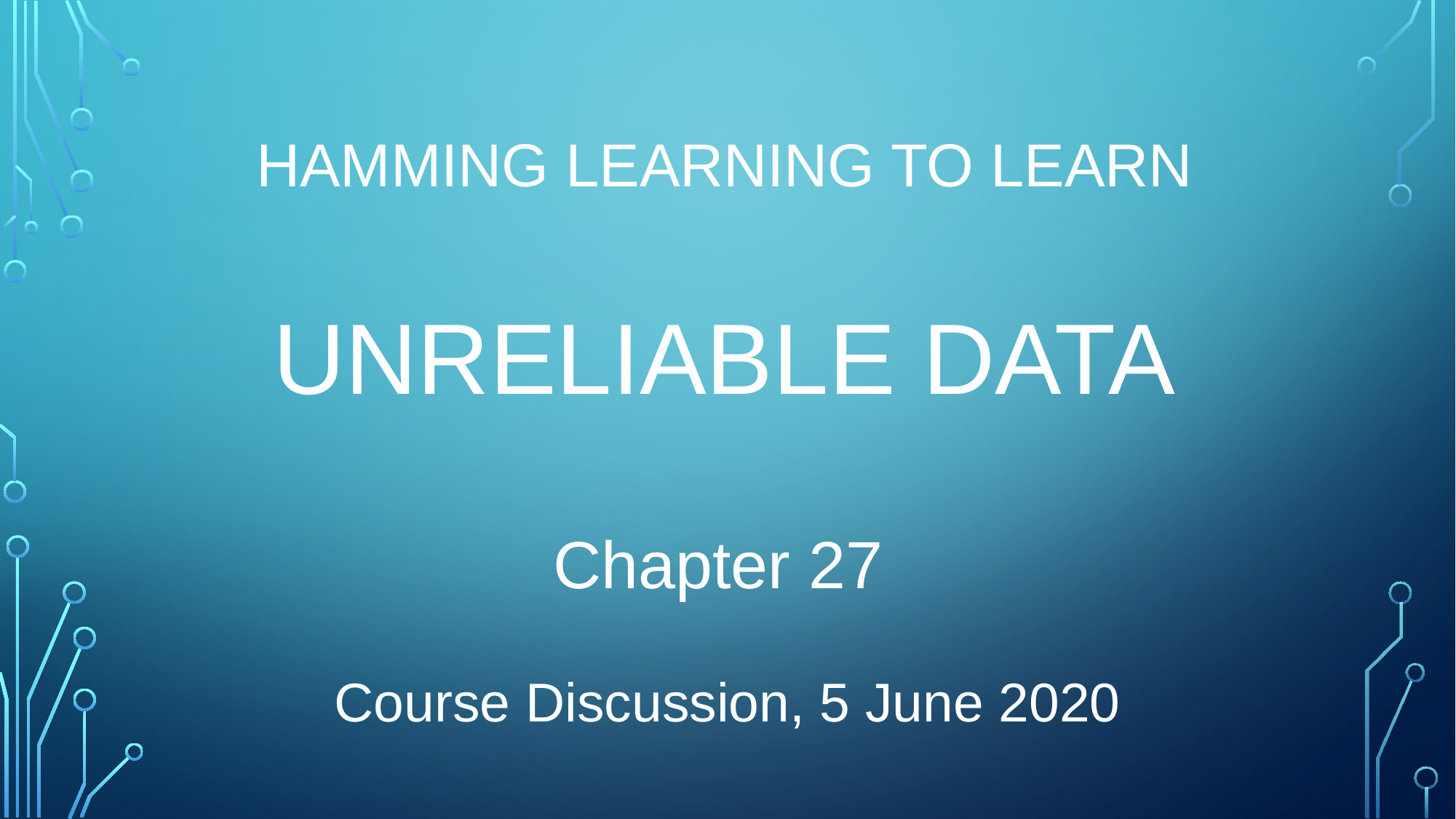

# Hamming Learning to Learn Unreliable Data
Chapter 27

Course Discussion, 5 June 2020